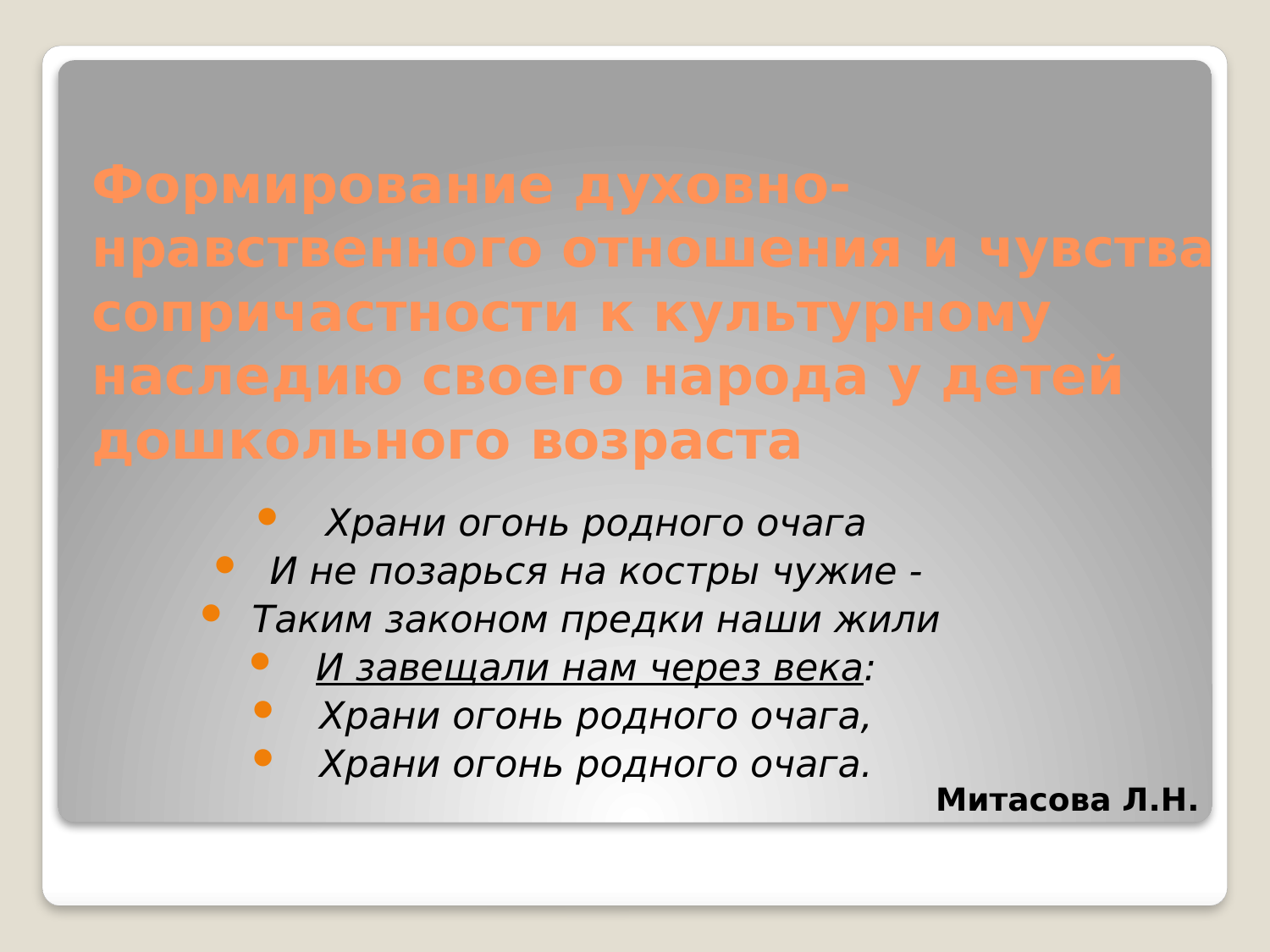

# Формирование духовно- нравственного отношения и чувства сопричастности к культурному наследию своего народа у детей дошкольного возраста
Храни огонь родного очага
И не позарься на костры чужие -
Таким законом предки наши жили
И завещали нам через века:
Храни огонь родного очага,
Храни огонь родного очага.

Митасова Л.Н.